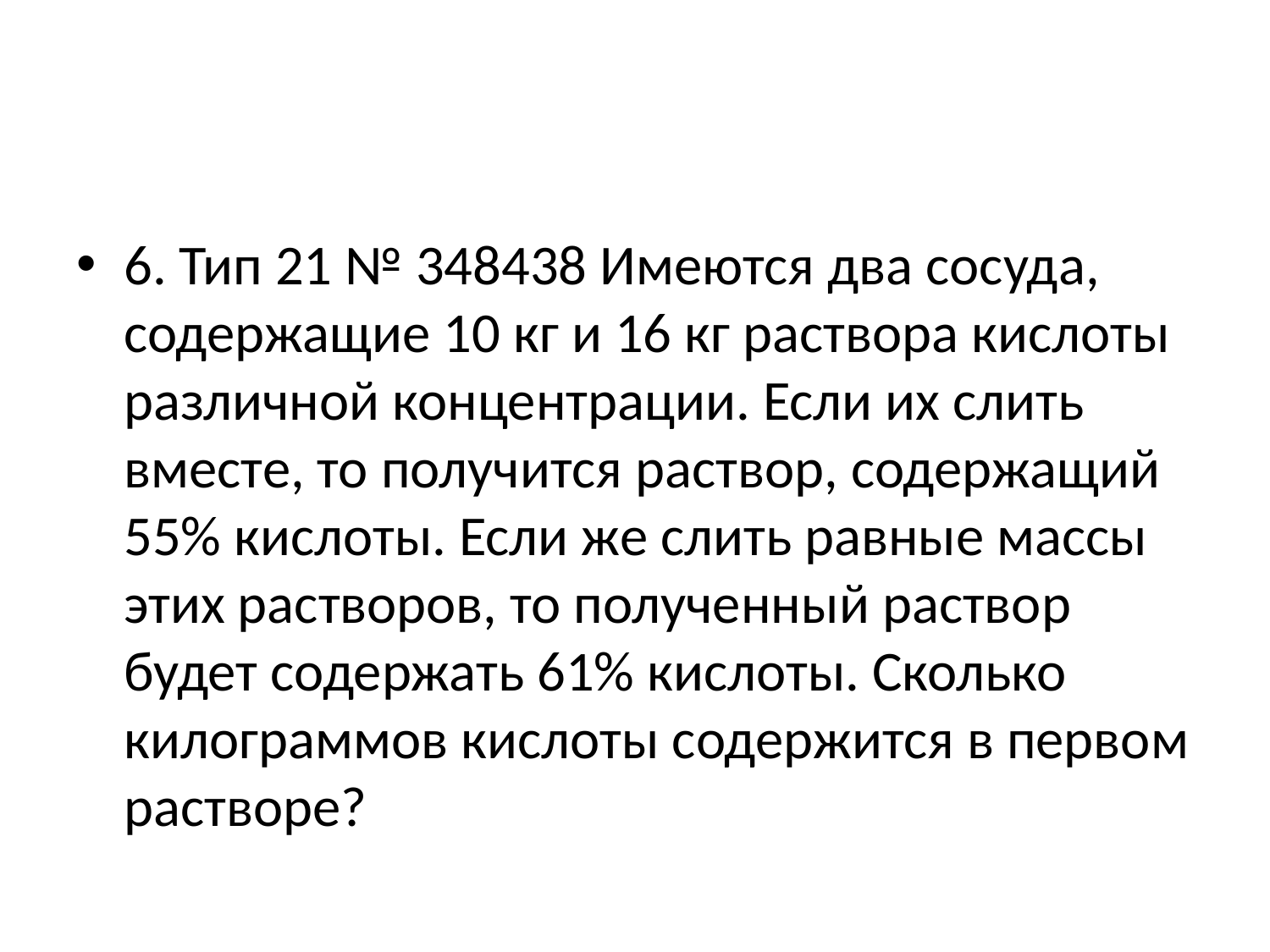

#
6. Тип 21 № 348438 Имеются два сосуда, содержащие 10 кг и 16 кг раствора кислоты различной концентрации. Если их слить вместе, то получится раствор, содержащий 55% кислоты. Если же слить равные массы этих растворов, то полученный раствор будет содержать 61% кислоты. Сколько килограммов кислоты содержится в первом растворе?